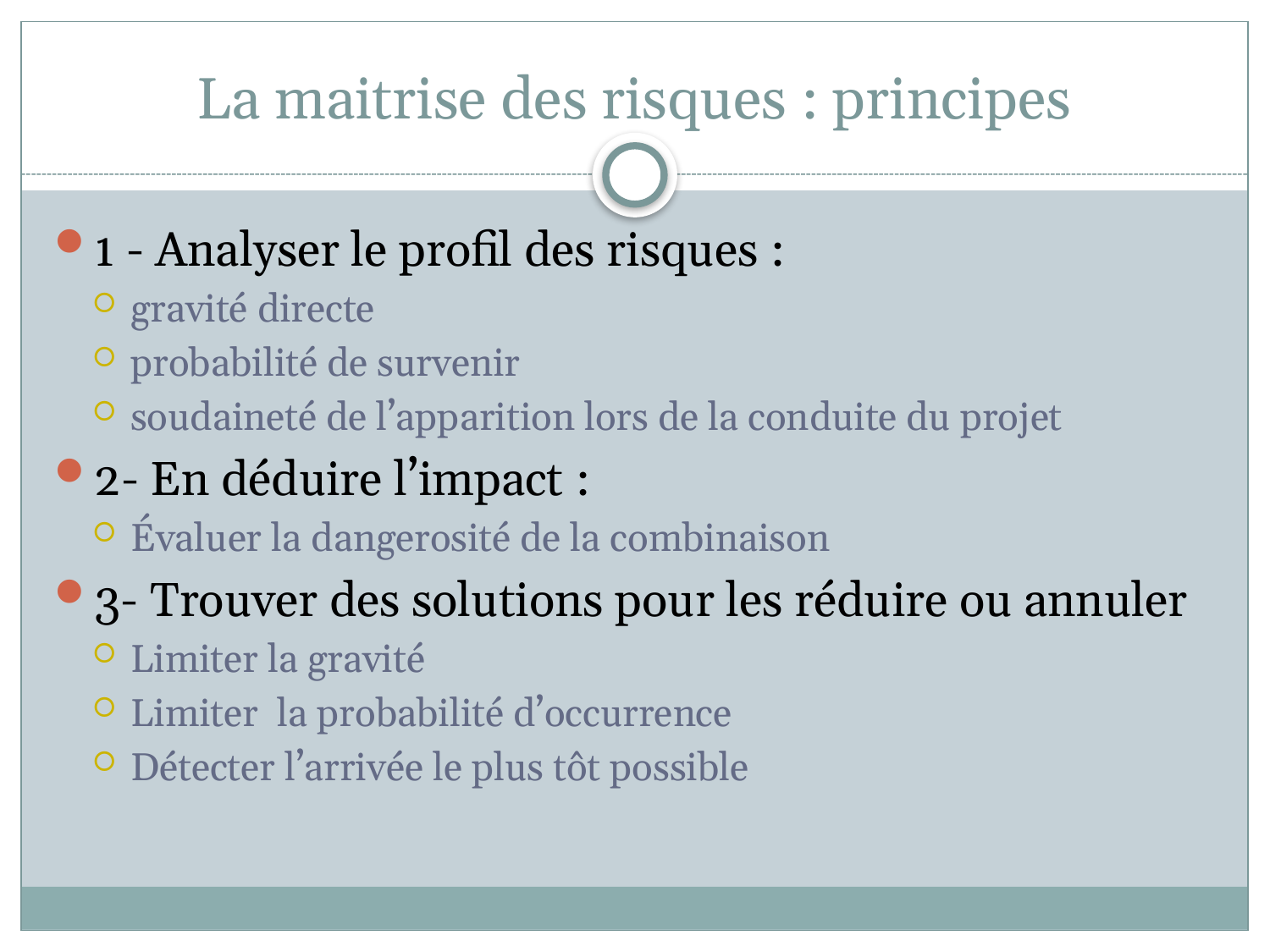

# La maitrise des risques : principes
1 - Analyser le profil des risques :
gravité directe
probabilité de survenir
soudaineté de l’apparition lors de la conduite du projet
2- En déduire l’impact :
Évaluer la dangerosité de la combinaison
3- Trouver des solutions pour les réduire ou annuler
Limiter la gravité
Limiter  la probabilité d’occurrence
Détecter l’arrivée le plus tôt possible